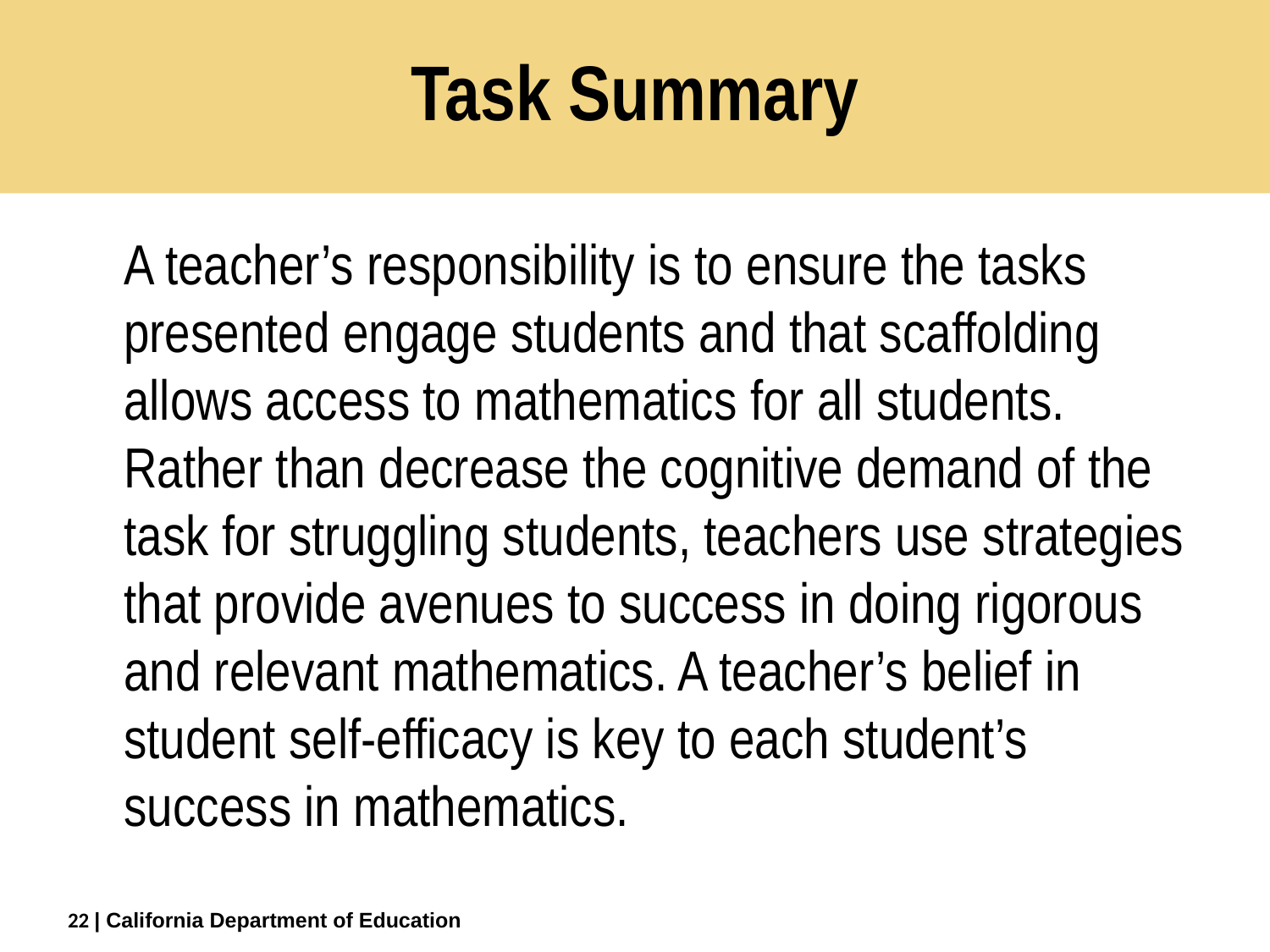

# Task Summary
	A teacher’s responsibility is to ensure the tasks presented engage students and that scaffolding allows access to mathematics for all students. Rather than decrease the cognitive demand of the task for struggling students, teachers use strategies that provide avenues to success in doing rigorous and relevant mathematics. A teacher’s belief in student self-efficacy is key to each student’s success in mathematics.
22
| California Department of Education